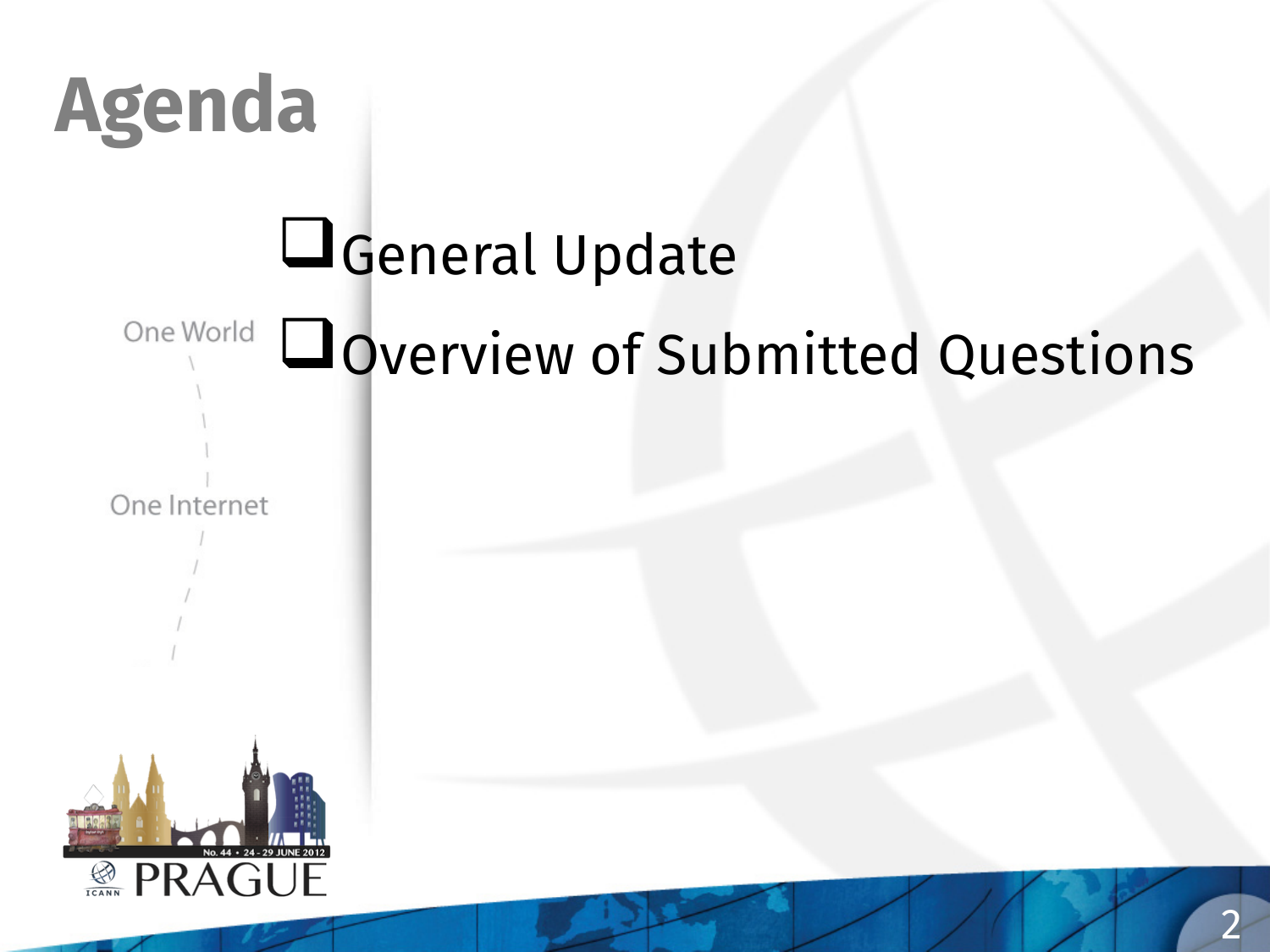

# Agenda
General Update
Overview of Submitted Questions
2